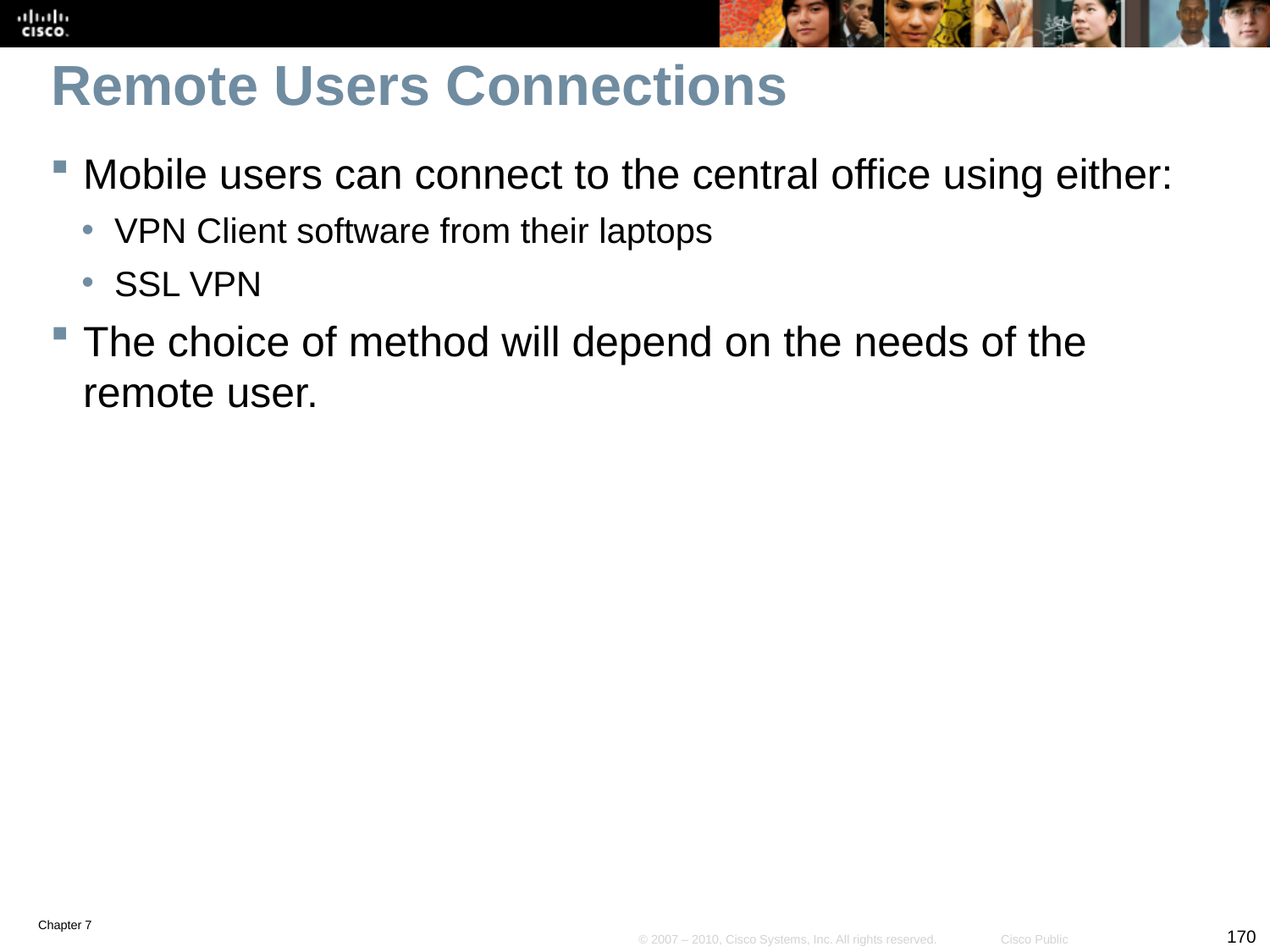

# Remote Users Connections
Mobile users can connect to the central office using either:
VPN Client software from their laptops
SSL VPN
The choice of method will depend on the needs of the remote user.